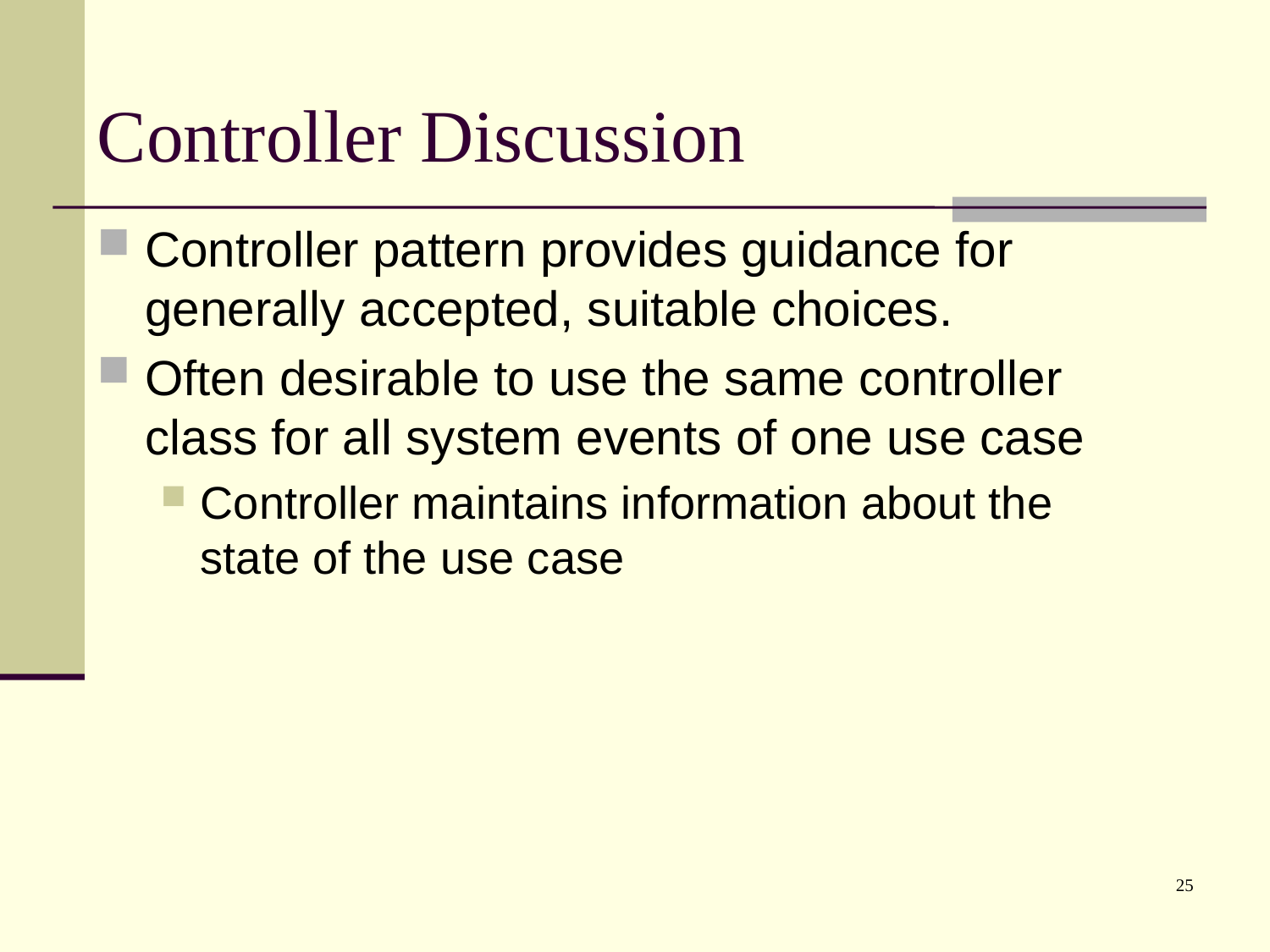

# Controller Discussion
Controller pattern provides guidance for generally accepted, suitable choices.
Often desirable to use the same controller class for all system events of one use case
Controller maintains information about the state of the use case
25